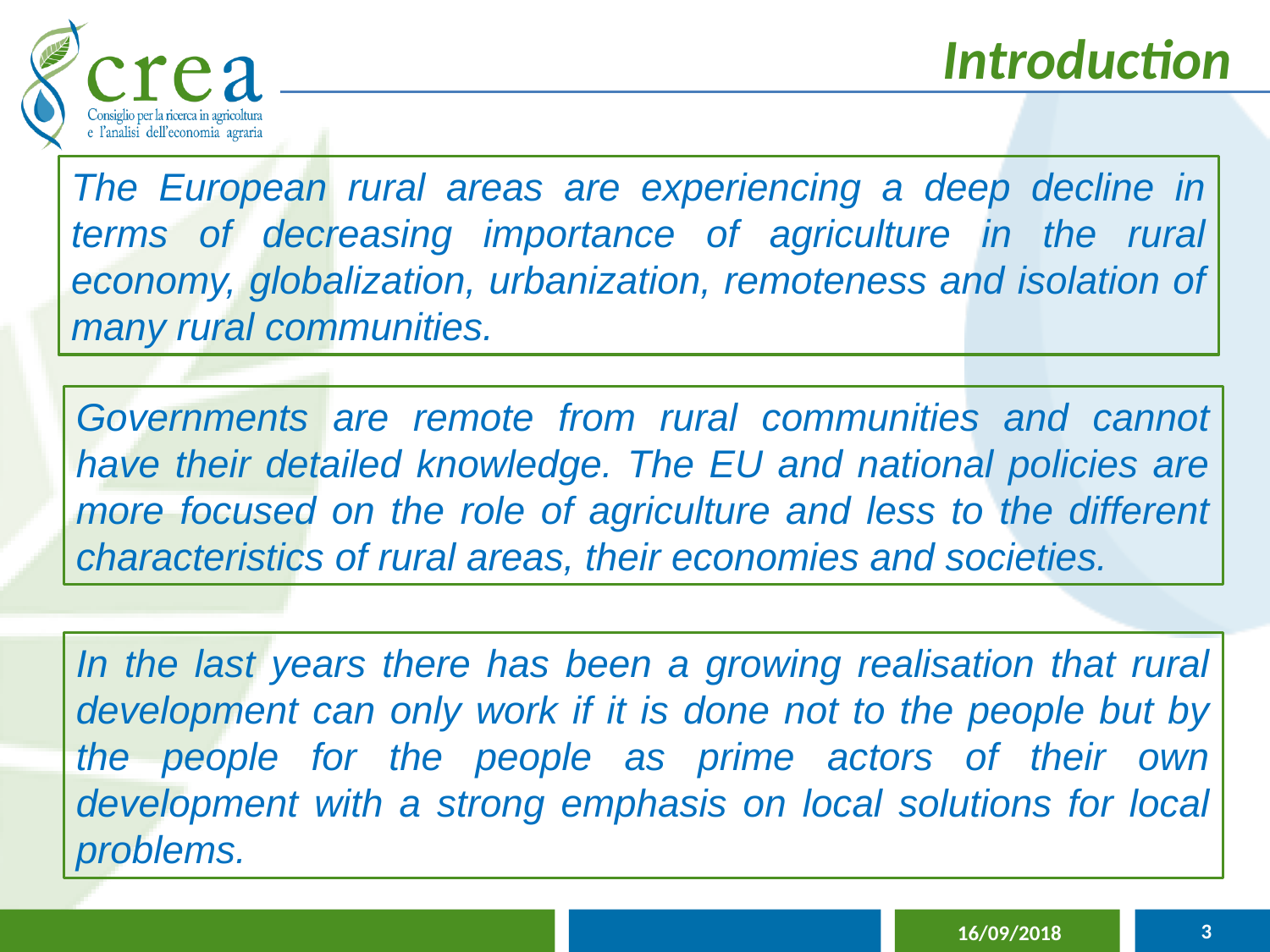

Introduction
The European rural areas are experiencing a deep decline in terms of decreasing importance of agriculture in the rural economy, globalization, urbanization, remoteness and isolation of many rural communities.
Governments are remote from rural communities and cannot have their detailed knowledge. The EU and national policies are more focused on the role of agriculture and less to the different characteristics of rural areas, their economies and societies.
In the last years there has been a growing realisation that rural development can only work if it is done not to the people but by the people for the people as prime actors of their own development with a strong emphasis on local solutions for local problems.